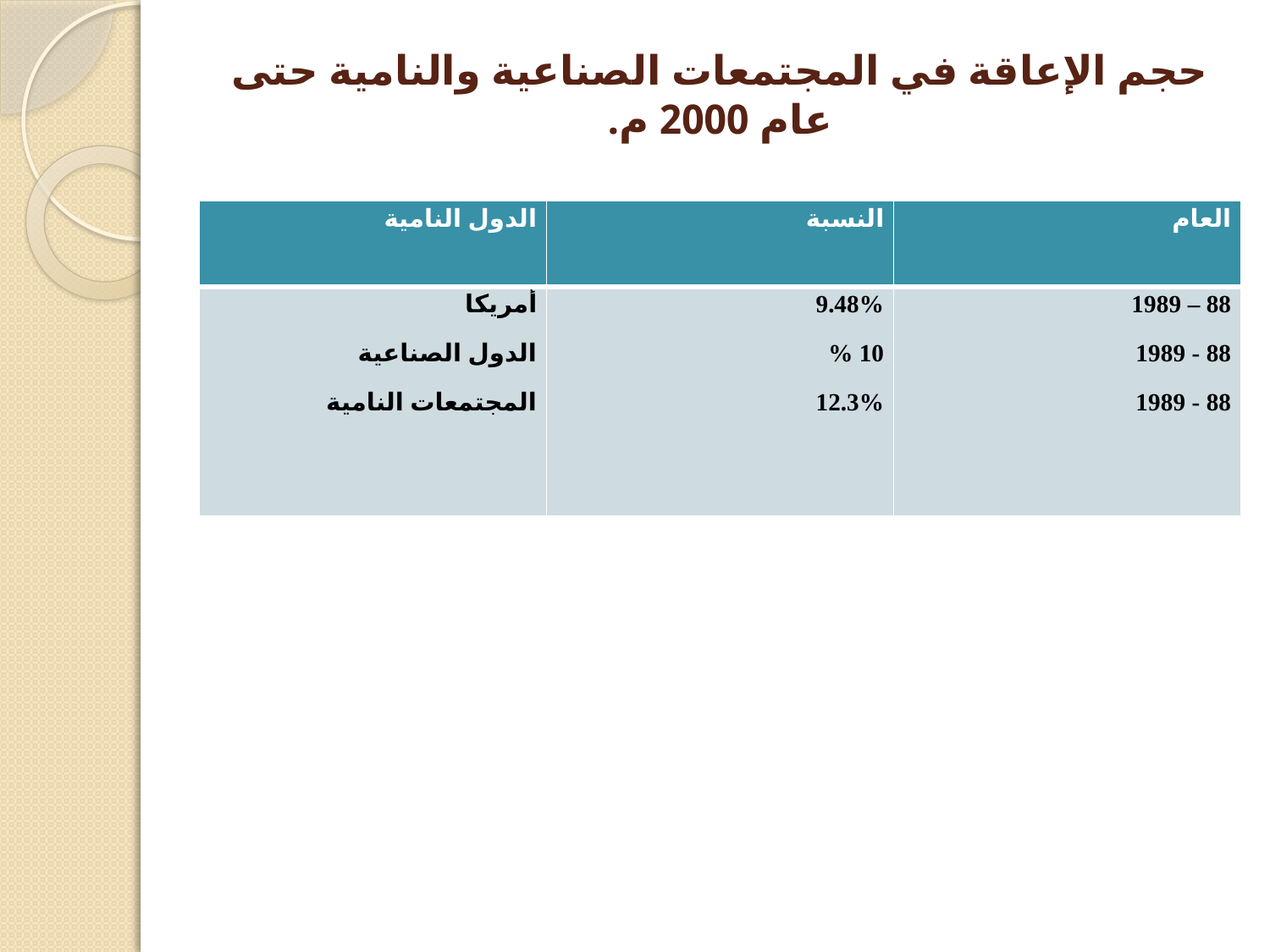

# حجم الإعاقة في المجتمعات الصناعية والنامية حتى عام 2000 م.
| الدول النامية | النسبة | العام |
| --- | --- | --- |
| أمريكا الدول الصناعية المجتمعات النامية | 9.48% 10 % 12.3% | 88 – 1989 88 - 1989 88 - 1989 |